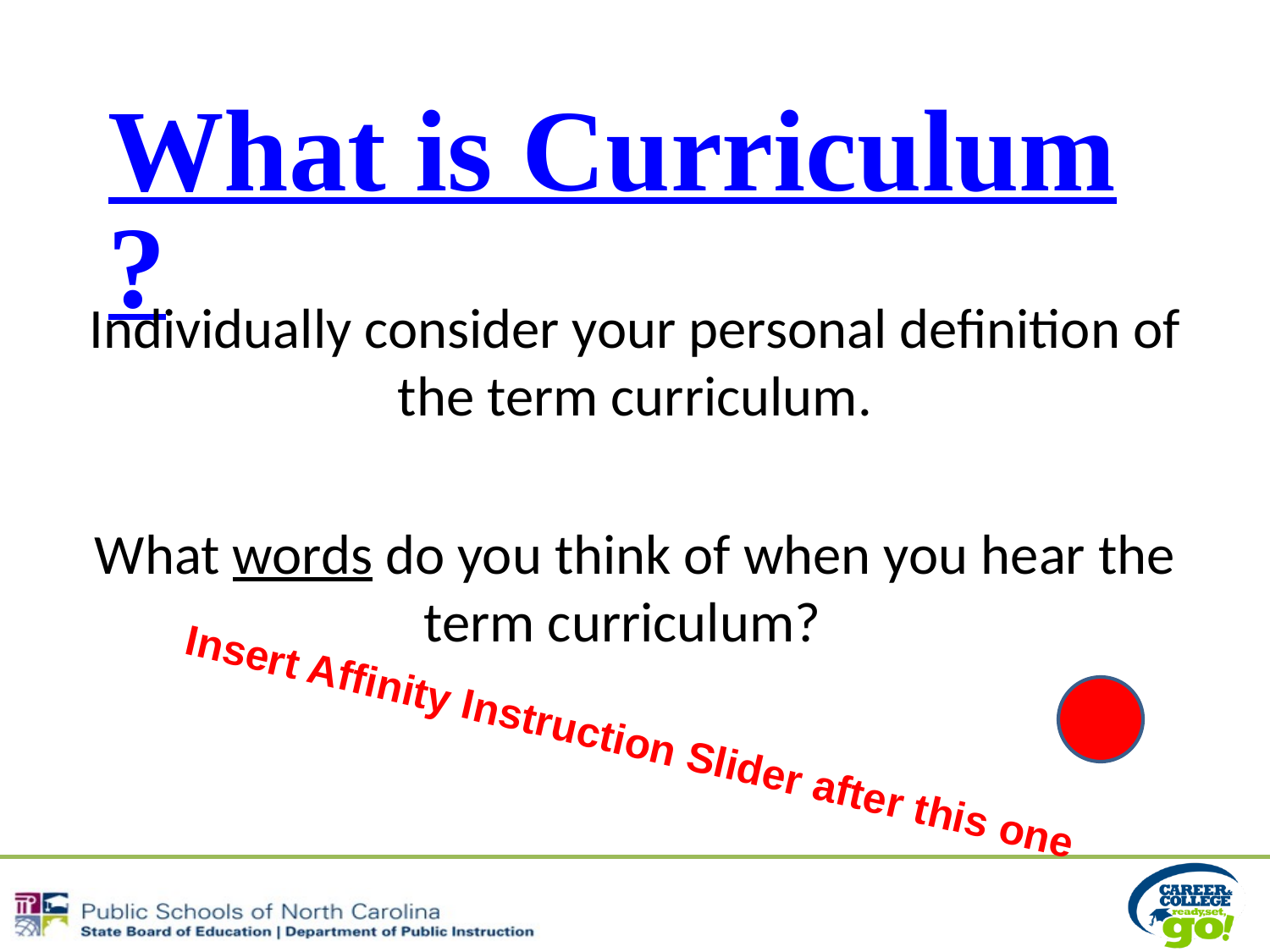

# What is Curriculum?
Individually consider your personal definition of the term curriculum.

What words do you think of when you hear the term curriculum?

Insert Affinity Instruction Slider after this one